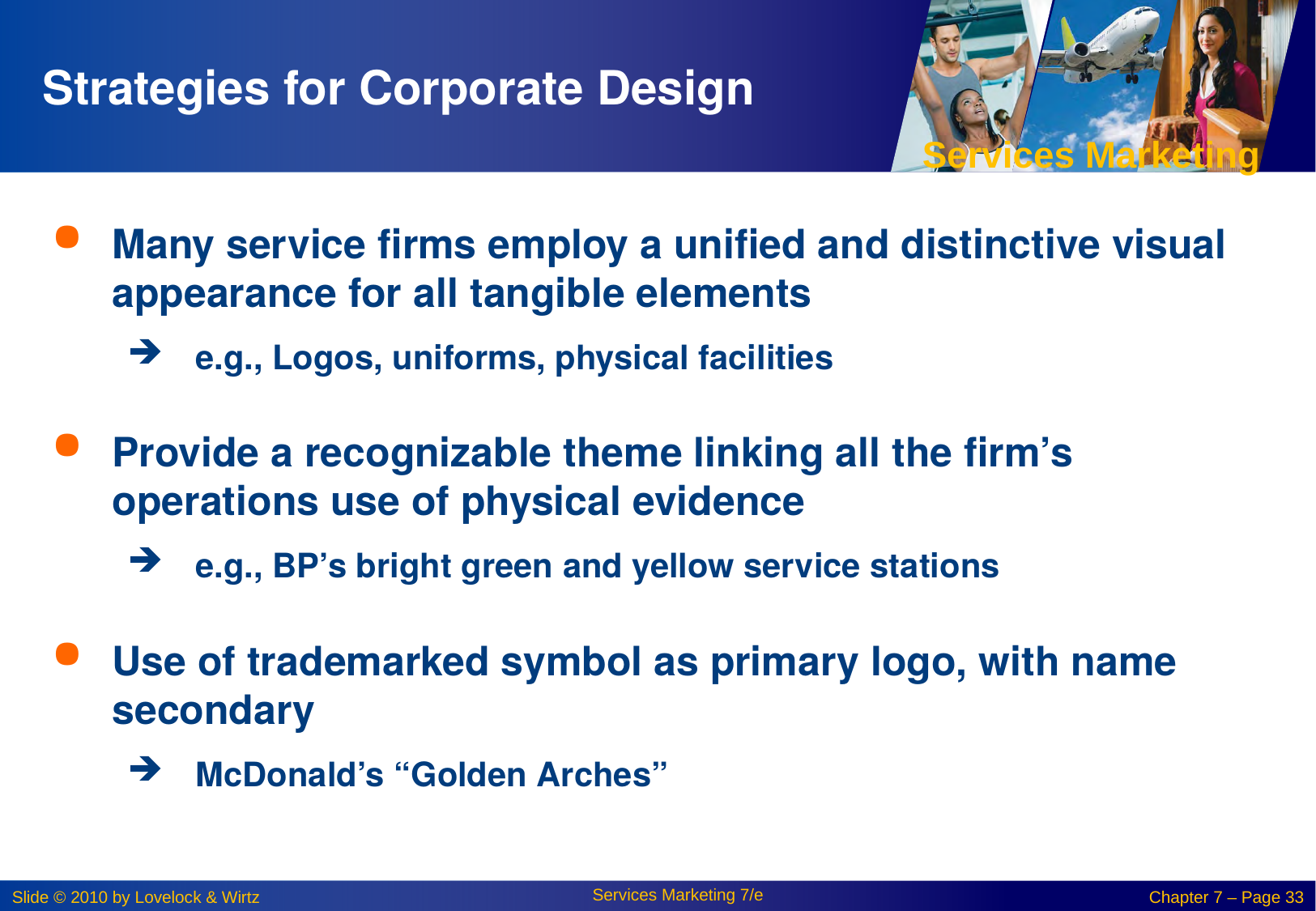

# Strategies for Corporate Design
Many service firms employ a unified and distinctive visual appearance for all tangible elements
e.g., Logos, uniforms, physical facilities
Provide a recognizable theme linking all the firm’s operations use of physical evidence
e.g., BP’s bright green and yellow service stations
Use of trademarked symbol as primary logo, with name secondary
McDonald’s “Golden Arches”